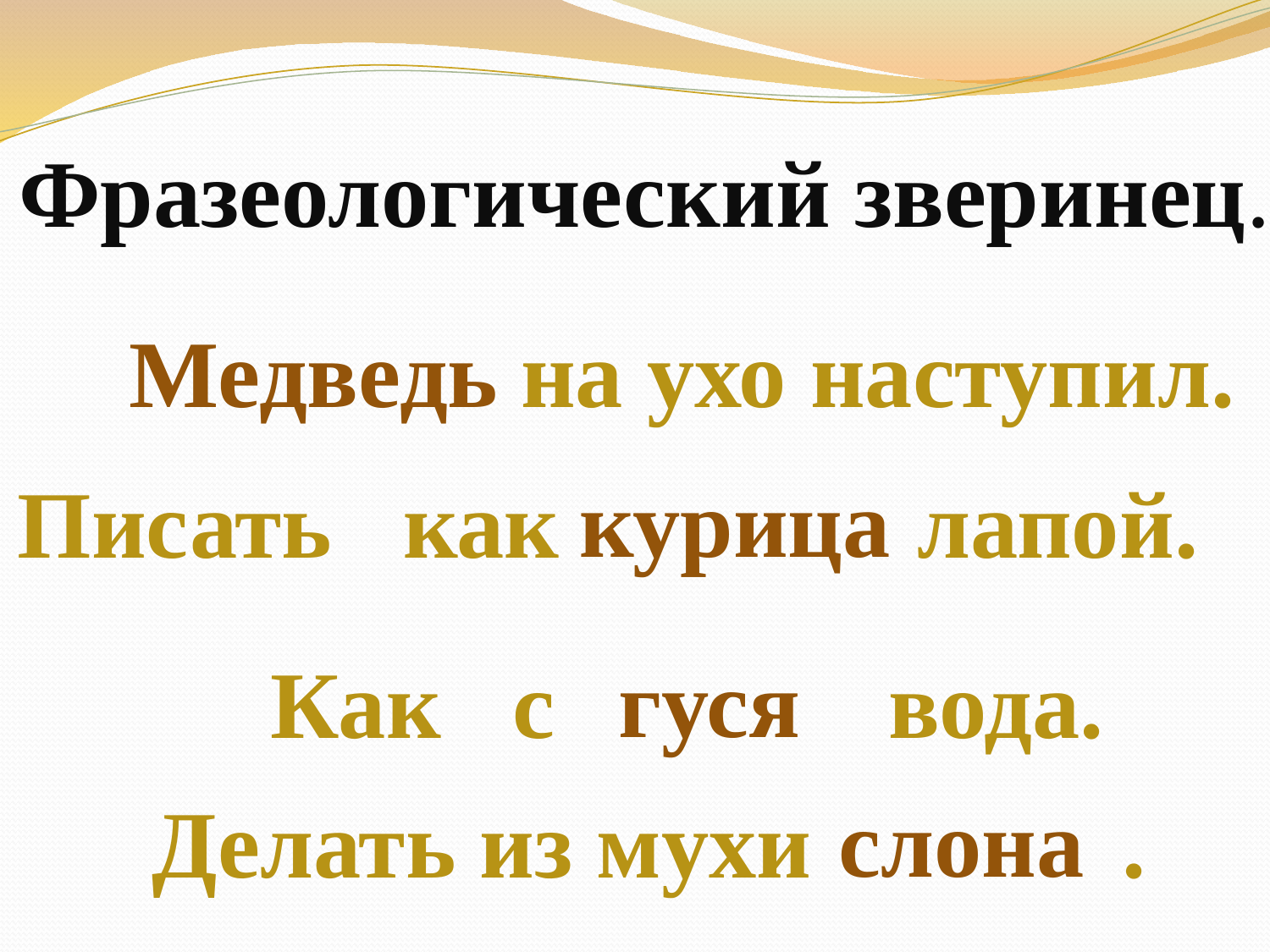

Фразеологический зверинец.
на ухо наступил.
Медведь
Писать   как               лапой.
курица
Как   с              вода.
гуся
Делать из мухи             .
слона